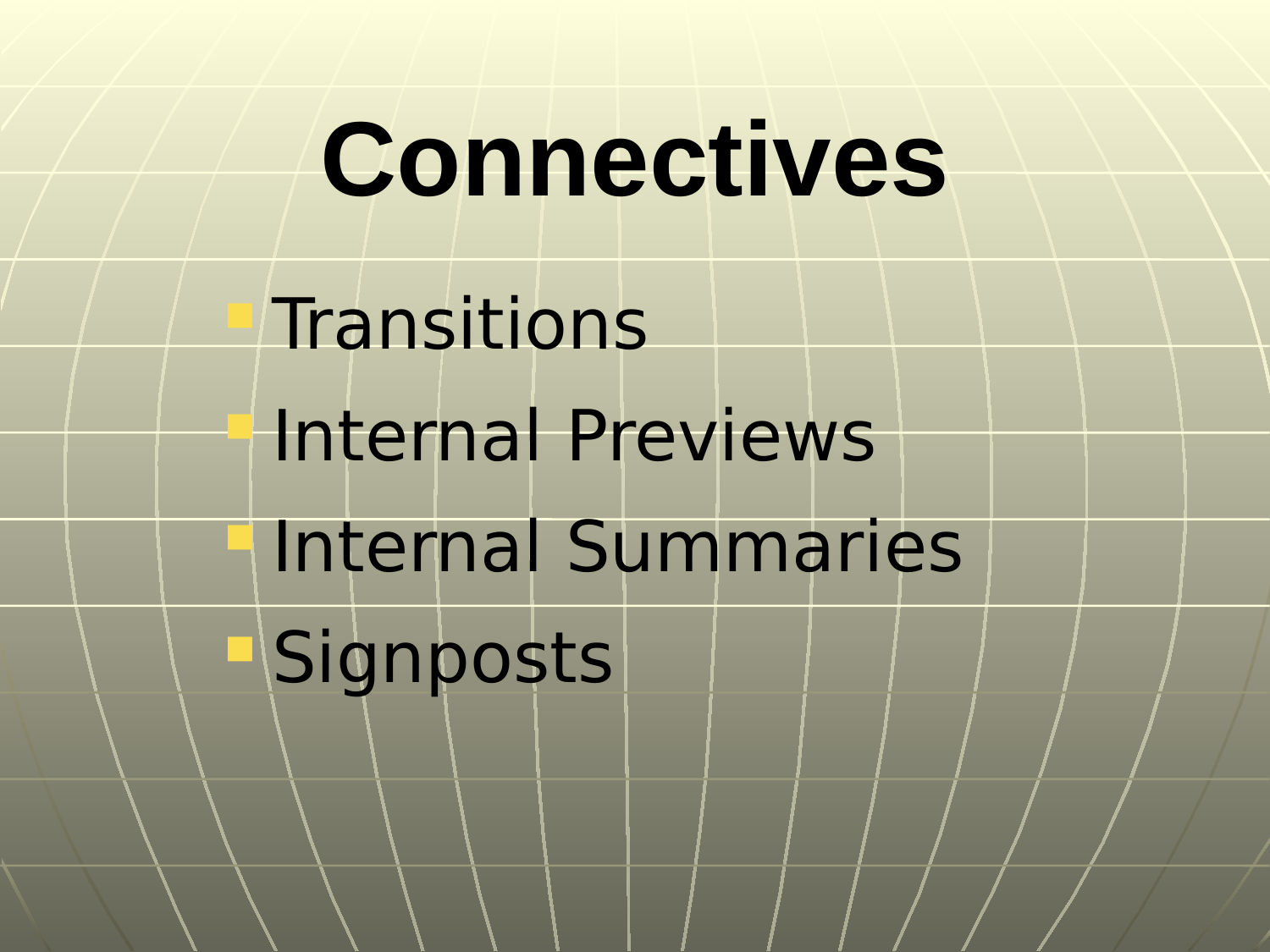

# Connectives
Transitions
Internal Previews
Internal Summaries
Signposts